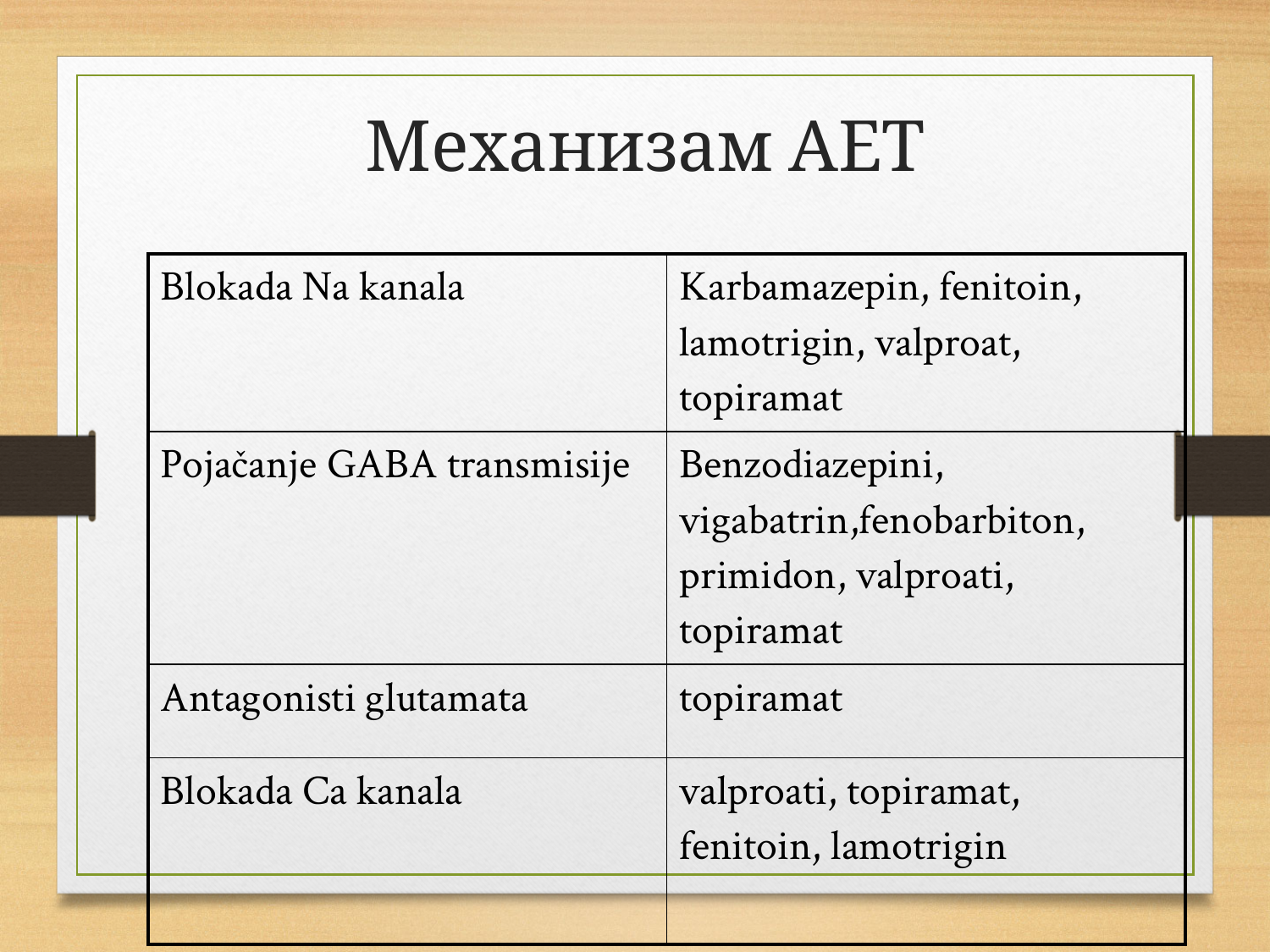

Механизам АЕТ
| Blokada Na kanala | Karbamazepin, fenitoin, lamotrigin, valproat, topiramat |
| --- | --- |
| Pojačanje GABA transmisije | Benzodiazepini, vigabatrin,fenobarbiton, primidon, valproati, topiramat |
| Antagonisti glutamata | topiramat |
| Blokada Ca kanala | valproati, topiramat, fenitoin, lamotrigin |